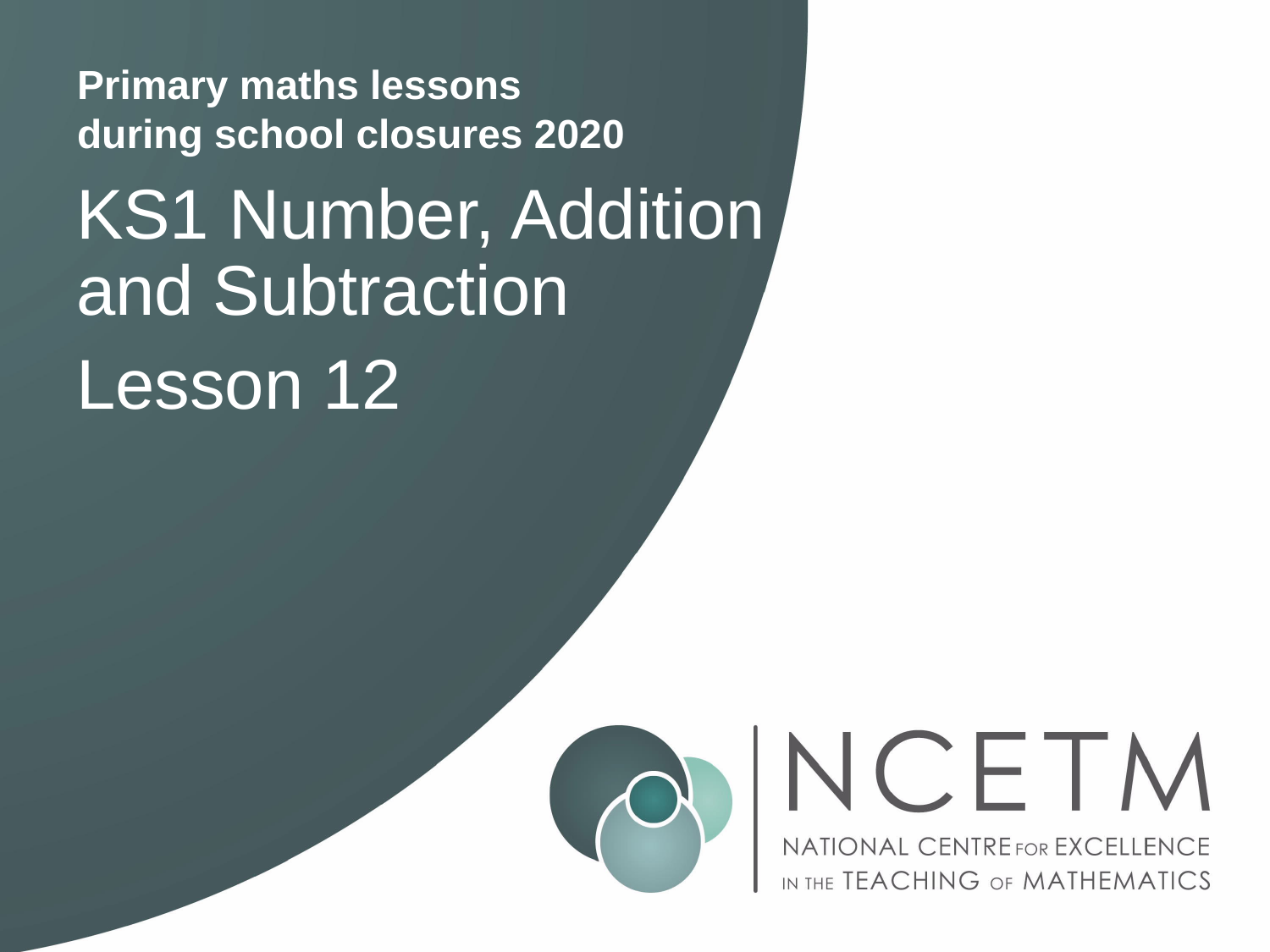

KS1 Number, Addition and Subtraction
Lesson 12